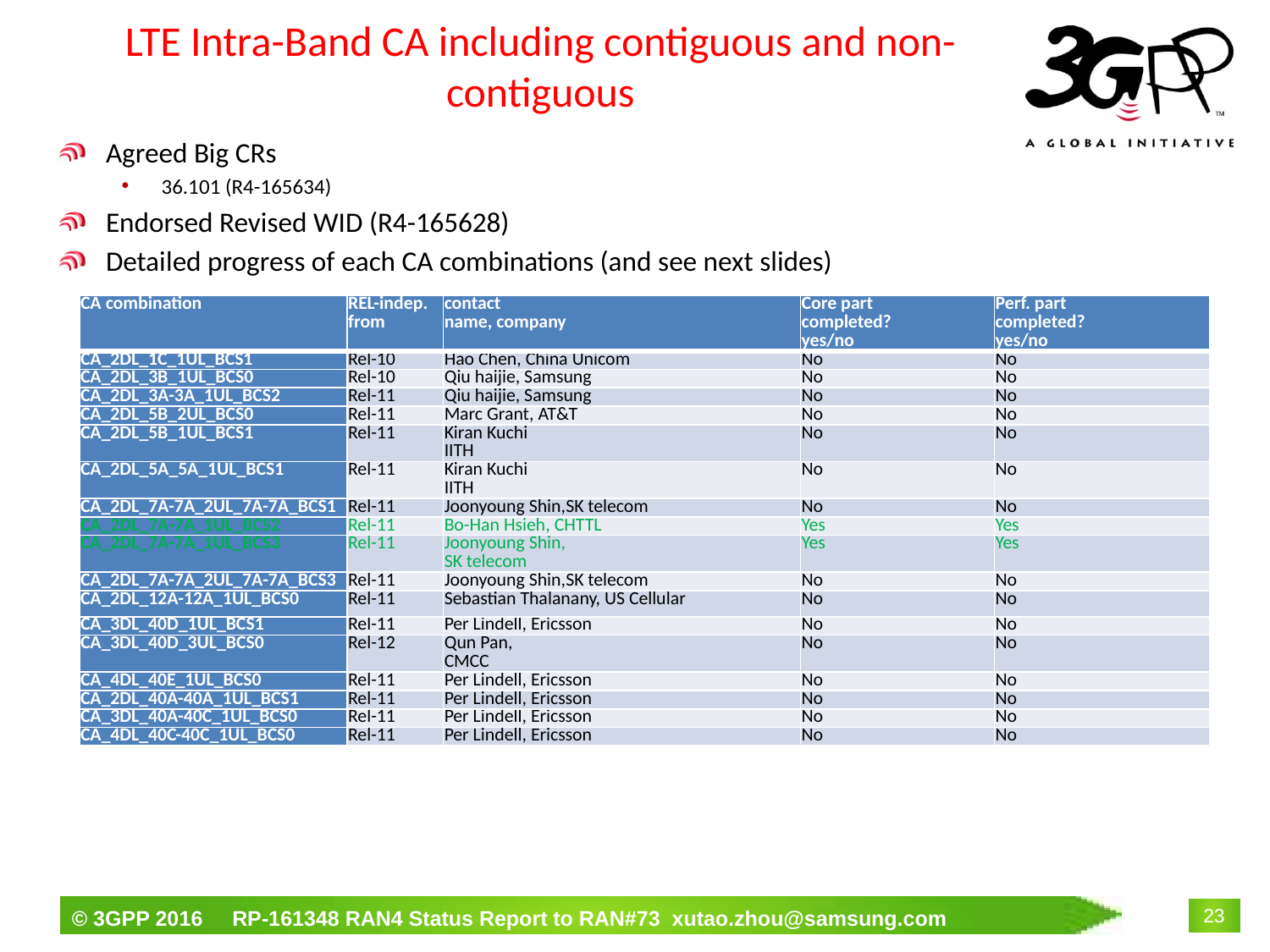

# LTE Intra-Band CA including contiguous and non-contiguous
Agreed Big CRs
36.101 (R4-165634)
Endorsed Revised WID (R4-165628)
Detailed progress of each CA combinations (and see next slides)

| CA combination | REL-indep. from | contact name, company | Core part completed? yes/no | Perf. part completed? yes/no |
| --- | --- | --- | --- | --- |
| CA\_2DL\_1C\_1UL\_BCS1 | Rel-10 | Hao Chen, China Unicom | No | No |
| CA\_2DL\_3B\_1UL\_BCS0 | Rel-10 | Qiu haijie, Samsung | No | No |
| CA\_2DL\_3A-3A\_1UL\_BCS2 | Rel-11 | Qiu haijie, Samsung | No | No |
| CA\_2DL\_5B\_2UL\_BCS0 | Rel-11 | Marc Grant, AT&T | No | No |
| CA\_2DL\_5B\_1UL\_BCS1 | Rel-11 | Kiran Kuchi IITH | No | No |
| CA\_2DL\_5A\_5A\_1UL\_BCS1 | Rel-11 | Kiran Kuchi IITH | No | No |
| CA\_2DL\_7A-7A\_2UL\_7A-7A\_BCS1 | Rel-11 | Joonyoung Shin,SK telecom | No | No |
| CA\_2DL\_7A-7A\_1UL\_BCS2 | Rel-11 | Bo-Han Hsieh, CHTTL | Yes | Yes |
| CA\_2DL\_7A-7A\_1UL\_BCS3 | Rel-11 | Joonyoung Shin, SK telecom | Yes | Yes |
| CA\_2DL\_7A-7A\_2UL\_7A-7A\_BCS3 | Rel-11 | Joonyoung Shin,SK telecom | No | No |
| CA\_2DL\_12A-12A\_1UL\_BCS0 | Rel-11 | Sebastian Thalanany, US Cellular | No | No |
| CA\_3DL\_40D\_1UL\_BCS1 | Rel-11 | Per Lindell, Ericsson | No | No |
| CA\_3DL\_40D\_3UL\_BCS0 | Rel-12 | Qun Pan, CMCC | No | No |
| CA\_4DL\_40E\_1UL\_BCS0 | Rel-11 | Per Lindell, Ericsson | No | No |
| CA\_2DL\_40A-40A\_1UL\_BCS1 | Rel-11 | Per Lindell, Ericsson | No | No |
| CA\_3DL\_40A-40C\_1UL\_BCS0 | Rel-11 | Per Lindell, Ericsson | No | No |
| CA\_4DL\_40C-40C\_1UL\_BCS0 | Rel-11 | Per Lindell, Ericsson | No | No |